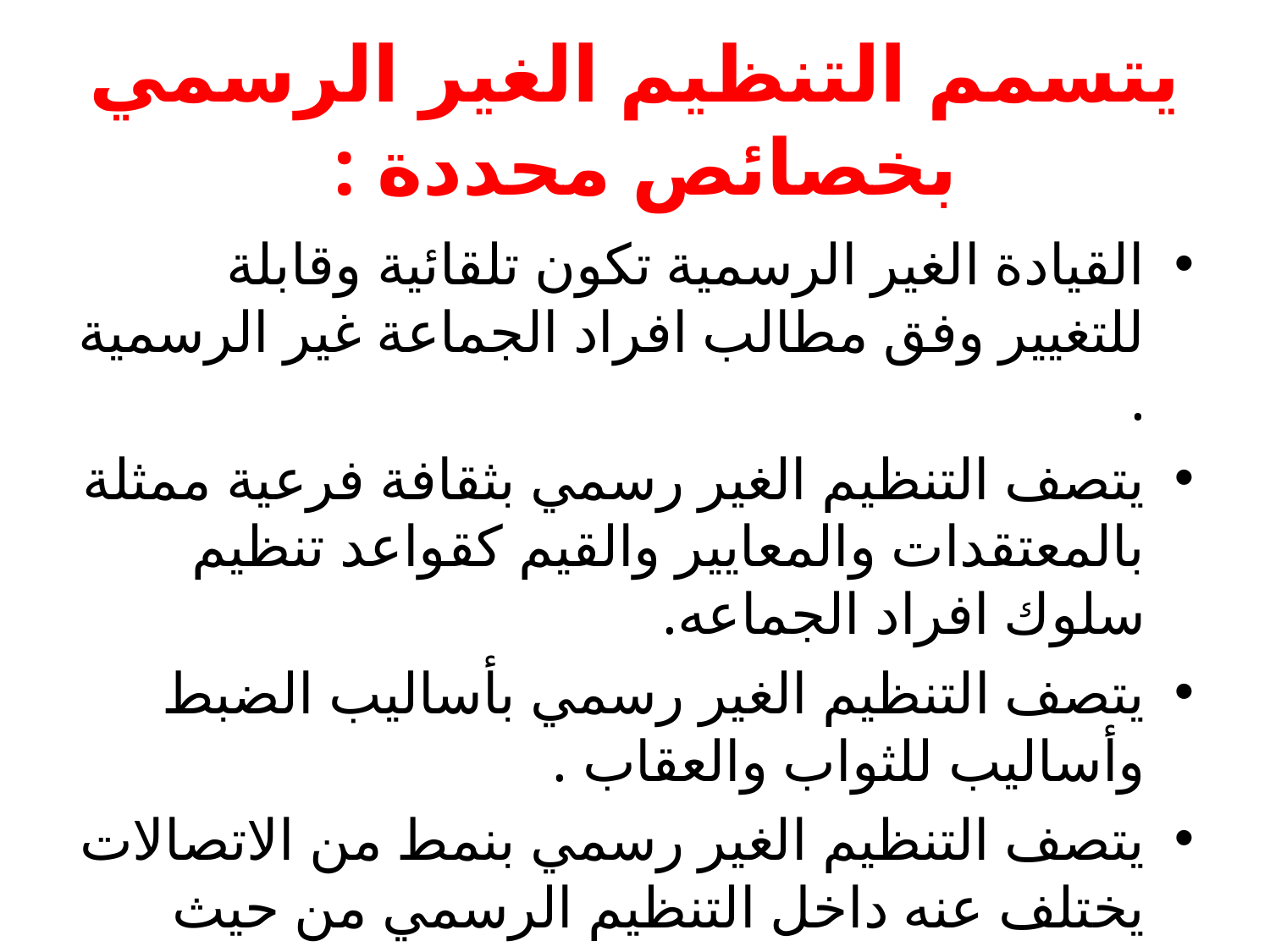

# يتسمم التنظيم الغير الرسمي بخصائص محددة :
القيادة الغير الرسمية تكون تلقائية وقابلة للتغيير وفق مطالب افراد الجماعة غير الرسمية .
يتصف التنظيم الغير رسمي بثقافة فرعية ممثلة بالمعتقدات والمعايير والقيم كقواعد تنظيم سلوك افراد الجماعه.
يتصف التنظيم الغير رسمي بأساليب الضبط وأساليب للثواب والعقاب .
يتصف التنظيم الغير رسمي بنمط من الاتصالات يختلف عنه داخل التنظيم الرسمي من حيث الشكل والاتجاهات .